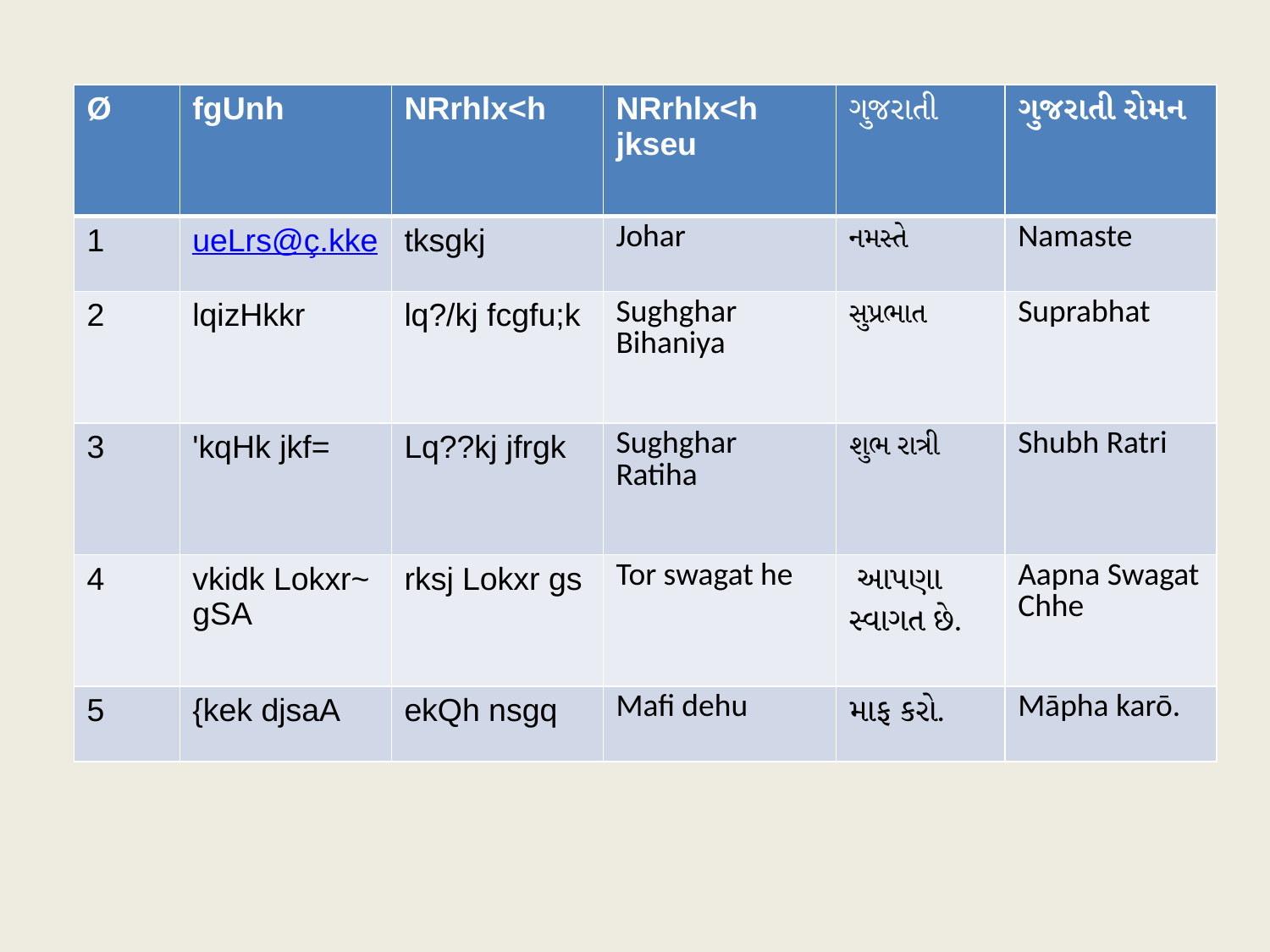

#
| Ø | fgUnh | NRrhlx<h | NRrhlx<h jkseu | ગુજરાતી | ગુજરાતી રોમન |
| --- | --- | --- | --- | --- | --- |
| 1 | ueLrs@ç.kke | tksgkj | Johar | નમસ્તે | Namaste |
| 2 | lqizHkkr | lq?/kj fcgfu;k | Sughghar Bihaniya | સુપ્રભાત | Suprabhat |
| 3 | 'kqHk jkf= | Lq??kj jfrgk | Sughghar Ratiha | શુભ રાત્રી | Shubh Ratri |
| 4 | vkidk Lokxr~ gSA | rksj Lokxr gs | Tor swagat he | આપણા સ્વાગત છે. | Aapna Swagat Chhe |
| 5 | {kek djsaA | ekQh nsgq | Mafi dehu | માફ કરો. | Māpha karō. |